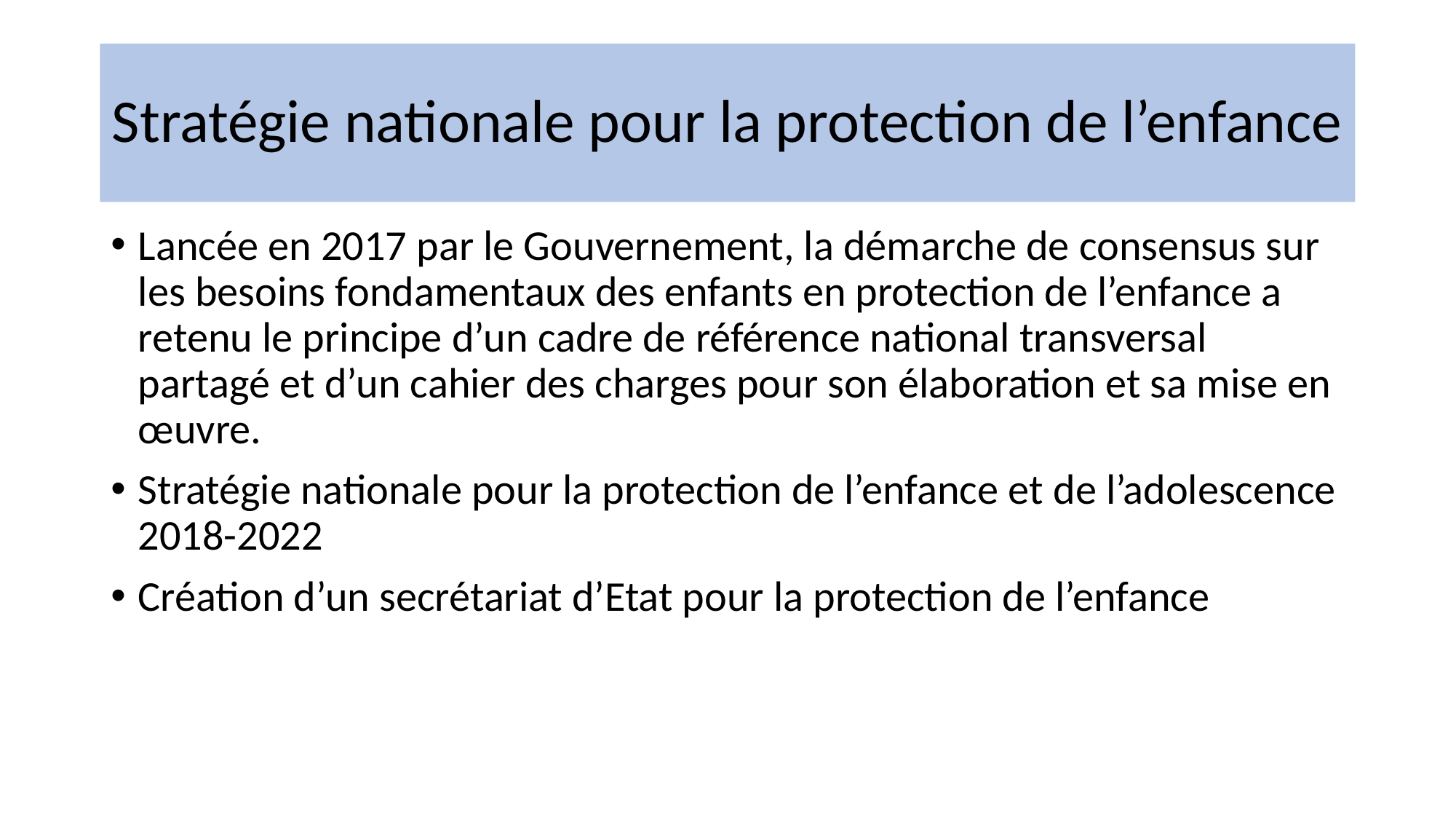

# Stratégie nationale pour la protection de l’enfance
Lancée en 2017 par le Gouvernement, la démarche de consensus sur les besoins fondamentaux des enfants en protection de l’enfance a retenu le principe d’un cadre de référence national transversal partagé et d’un cahier des charges pour son élaboration et sa mise en œuvre.
Stratégie nationale pour la protection de l’enfance et de l’adolescence 2018-2022
Création d’un secrétariat d’Etat pour la protection de l’enfance